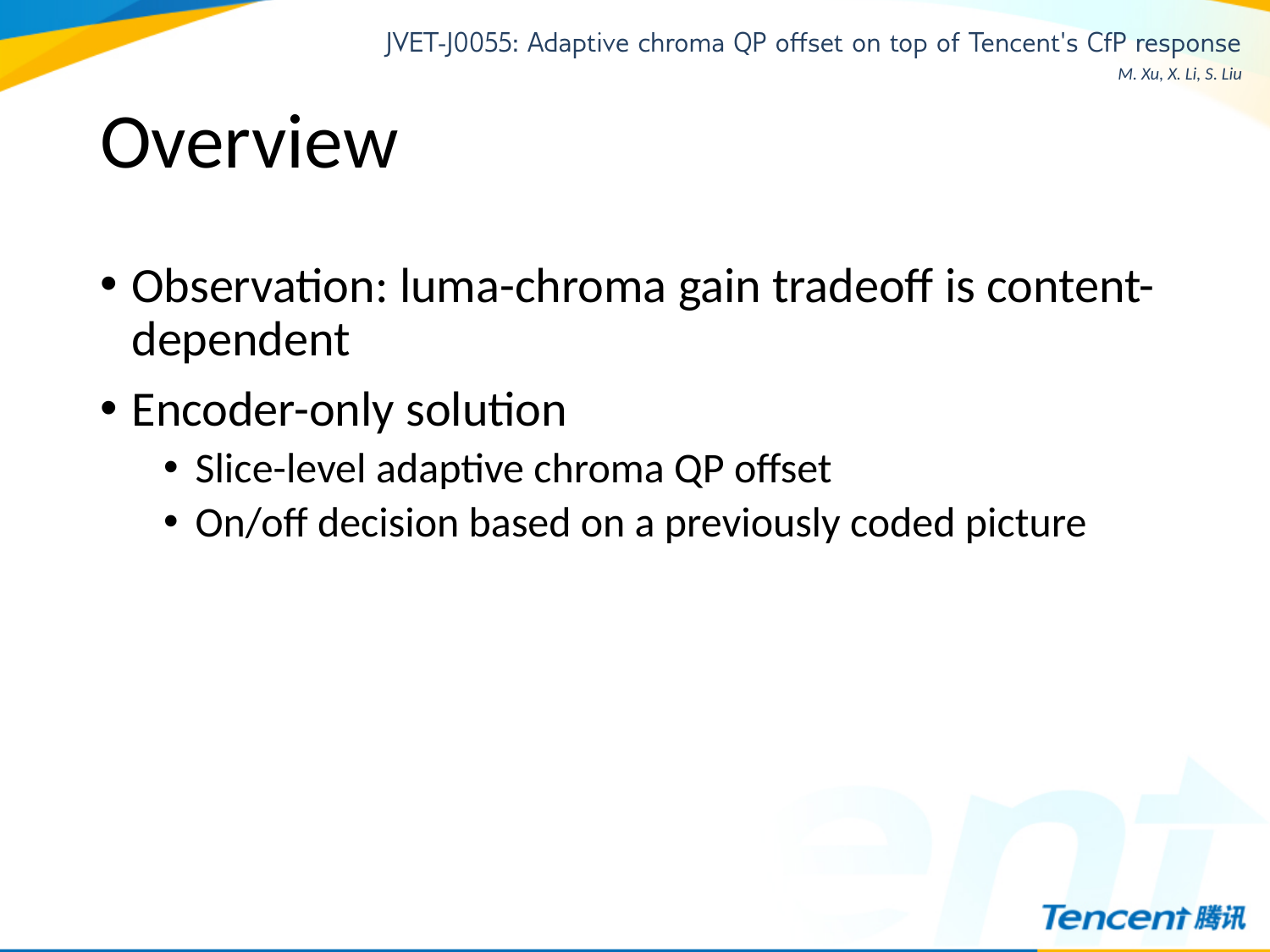

# Overview
Observation: luma-chroma gain tradeoff is content-dependent
Encoder-only solution
Slice-level adaptive chroma QP offset
On/off decision based on a previously coded picture